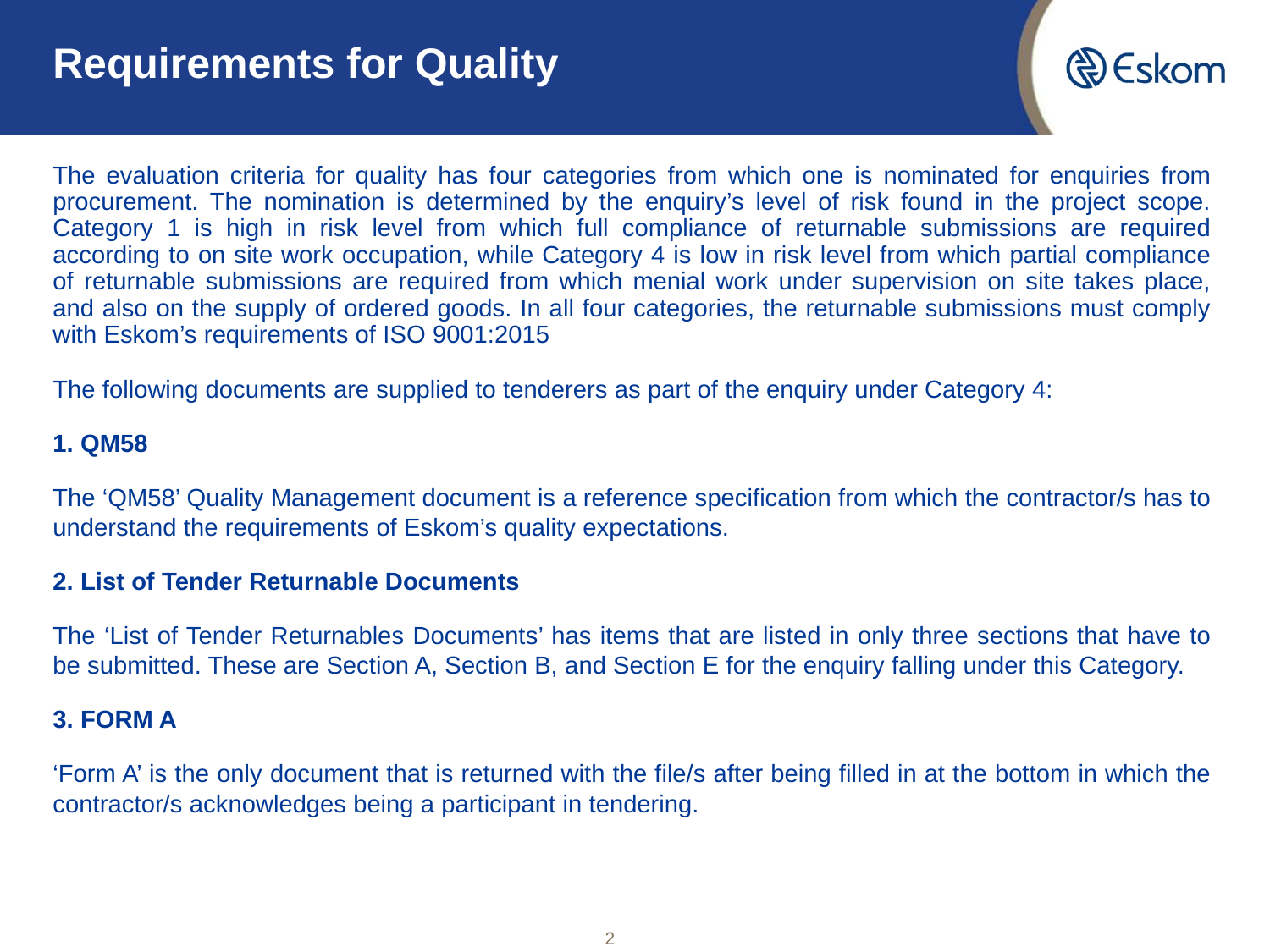

# Requirements for Quality
The evaluation criteria for quality has four categories from which one is nominated for enquiries from procurement. The nomination is determined by the enquiry’s level of risk found in the project scope. Category 1 is high in risk level from which full compliance of returnable submissions are required according to on site work occupation, while Category 4 is low in risk level from which partial compliance of returnable submissions are required from which menial work under supervision on site takes place, and also on the supply of ordered goods. In all four categories, the returnable submissions must comply with Eskom’s requirements of ISO 9001:2015
The following documents are supplied to tenderers as part of the enquiry under Category 4:
1. QM58
The ‘QM58’ Quality Management document is a reference specification from which the contractor/s has to understand the requirements of Eskom’s quality expectations.
2. List of Tender Returnable Documents
The ‘List of Tender Returnables Documents’ has items that are listed in only three sections that have to be submitted. These are Section A, Section B, and Section E for the enquiry falling under this Category.
3. FORM A
‘Form A’ is the only document that is returned with the file/s after being filled in at the bottom in which the contractor/s acknowledges being a participant in tendering.

2